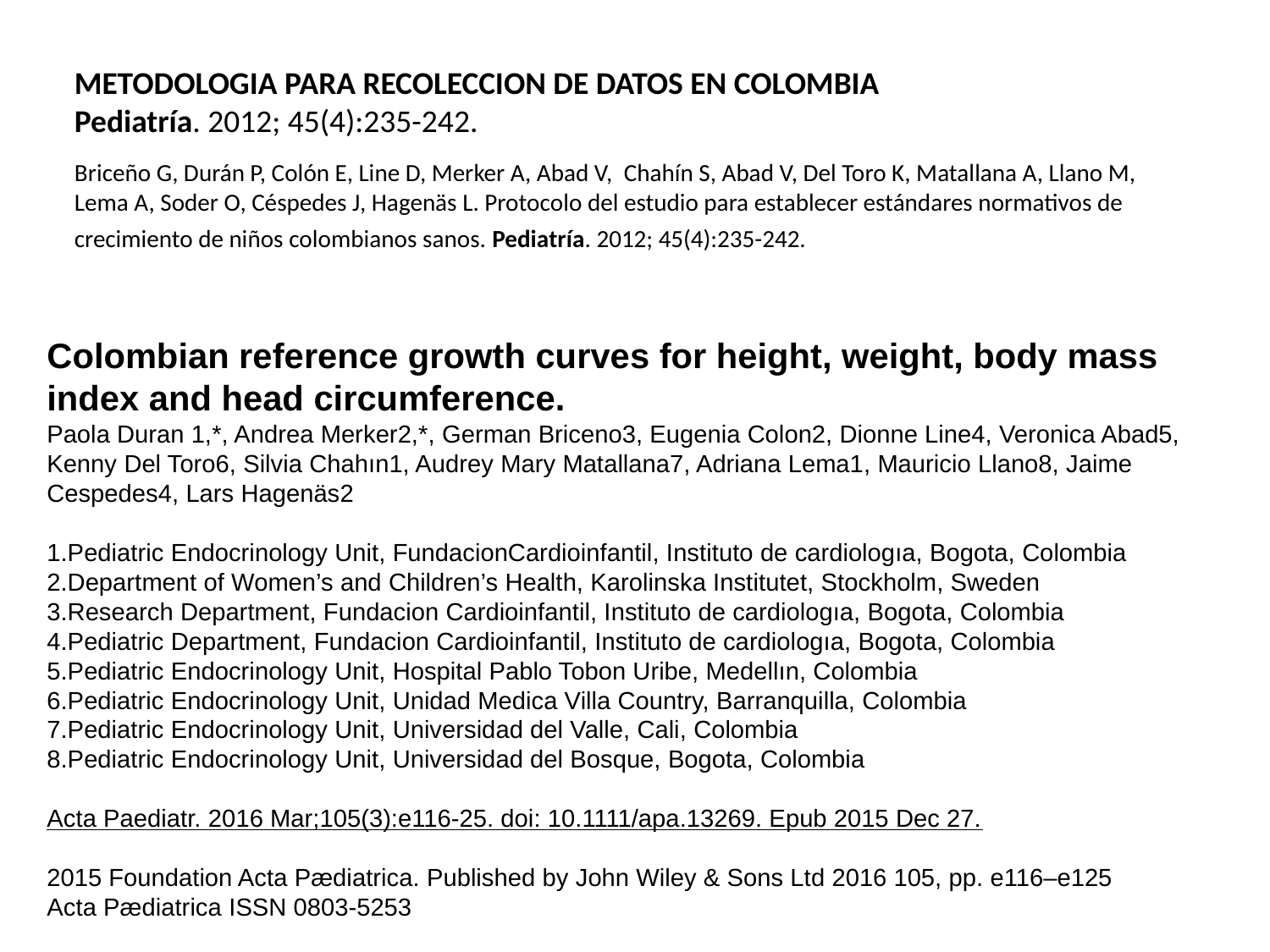

METODOLOGIA PARA RECOLECCION DE DATOS EN COLOMBIA
Pediatría. 2012; 45(4):235-242.

Briceño G, Durán P, Colón E, Line D, Merker A, Abad V,  Chahín S, Abad V, Del Toro K, Matallana A, Llano M, Lema A, Soder O, Céspedes J, Hagenäs L. Protocolo del estudio para establecer estándares normativos de crecimiento de niños colombianos sanos. Pediatría. 2012; 45(4):235-242.
Colombian reference growth curves for height, weight, body mass index and head circumference.
Paola Duran 1,*, Andrea Merker2,*, German Briceno3, Eugenia Colon2, Dionne Line4, Veronica Abad5, Kenny Del Toro6, Silvia Chahın1, Audrey Mary Matallana7, Adriana Lema1, Mauricio Llano8, Jaime Cespedes4, Lars Hagenäs2

1.Pediatric Endocrinology Unit, FundacionCardioinfantil, Instituto de cardiologıa, Bogota, Colombia
2.Department of Women’s and Children’s Health, Karolinska Institutet, Stockholm, Sweden
3.Research Department, Fundacion Cardioinfantil, Instituto de cardiologıa, Bogota, Colombia
4.Pediatric Department, Fundacion Cardioinfantil, Instituto de cardiologıa, Bogota, Colombia
5.Pediatric Endocrinology Unit, Hospital Pablo Tobon Uribe, Medellın, Colombia
6.Pediatric Endocrinology Unit, Unidad Medica Villa Country, Barranquilla, Colombia
7.Pediatric Endocrinology Unit, Universidad del Valle, Cali, Colombia
8.Pediatric Endocrinology Unit, Universidad del Bosque, Bogota, Colombia

Acta Paediatr. 2016 Mar;105(3):e116-25. doi: 10.1111/apa.13269. Epub 2015 Dec 27.

2015 Foundation Acta Pædiatrica. Published by John Wiley & Sons Ltd 2016 105, pp. e116–e125
Acta Pædiatrica ISSN 0803-5253